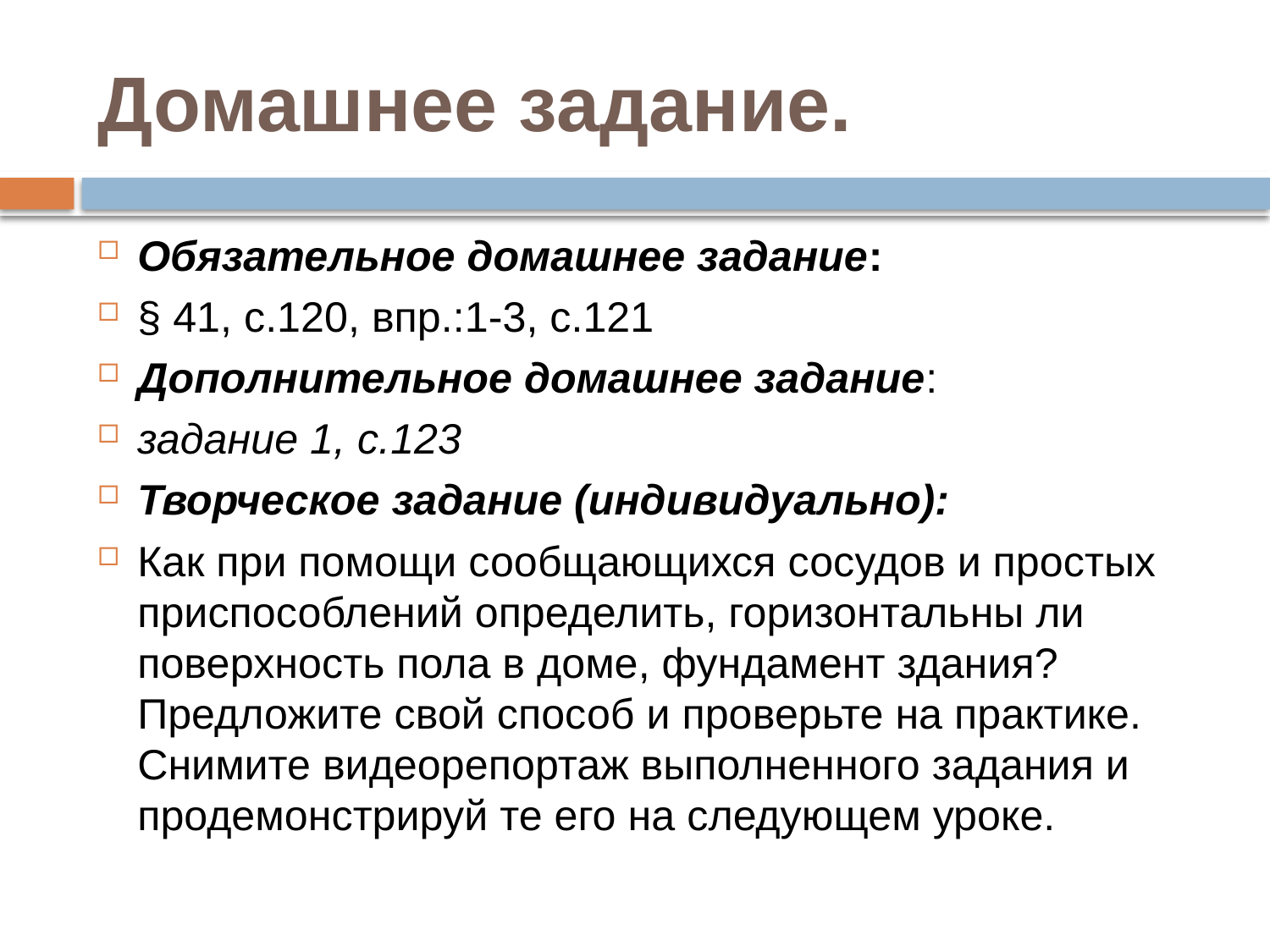

# Домашнее задание.
Обязательное домашнее задание:
§ 41, с.120, впр.:1-3, с.121
Дополнительное домашнее задание:
задание 1, с.123
Творческое задание (индивидуально):
Как при помощи сообщающихся сосудов и простых приспособлений определить, горизонтальны ли поверхность пола в доме, фундамент здания? Предложите свой способ и проверьте на практике. Снимите видеорепортаж выполненного задания и продемонстрируй те его на следующем уроке.